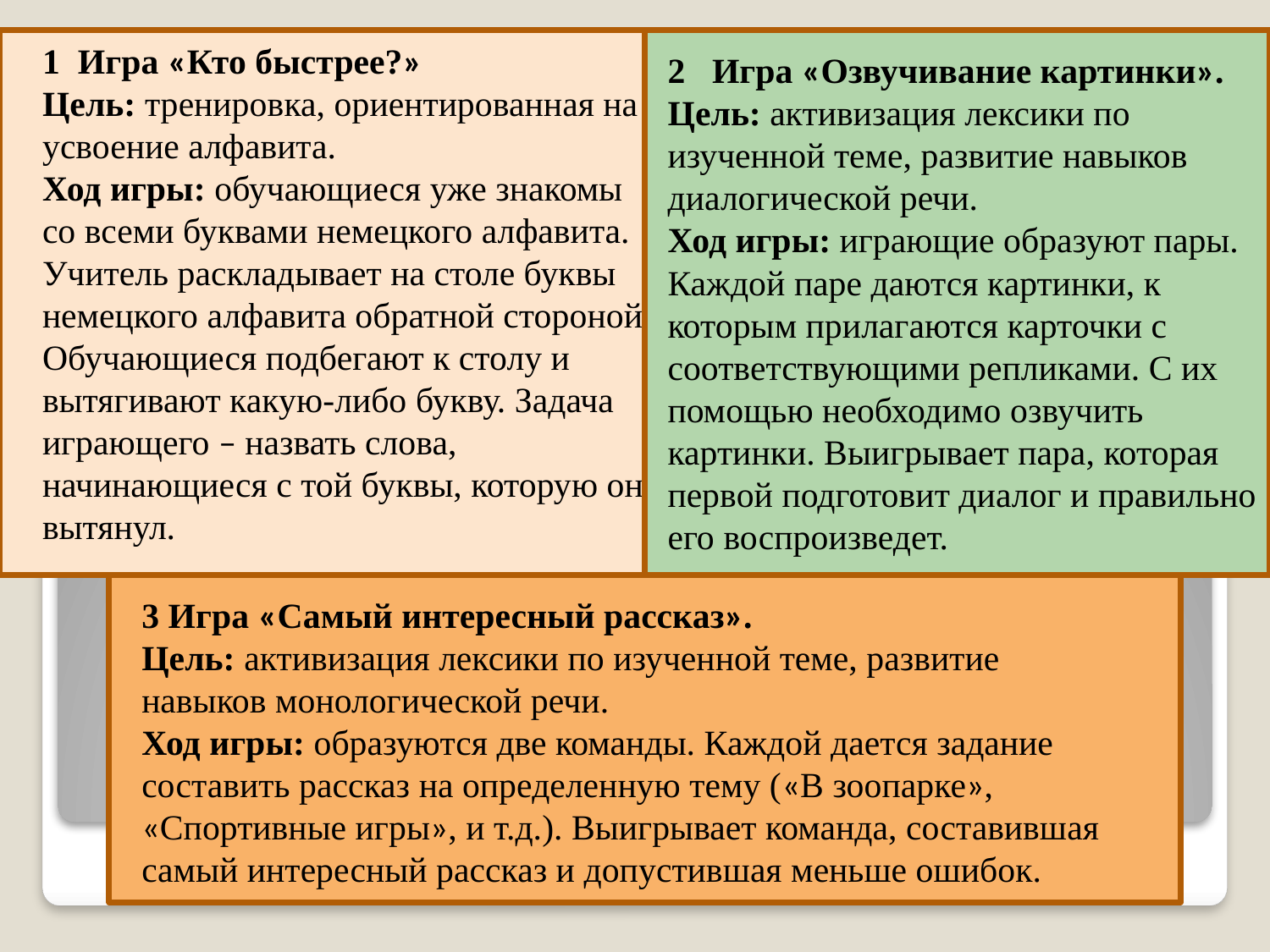

1  Игра «Кто быстрее?»
Цель: тренировка, ориентированная на усвоение алфавита.
Ход игры: обучающиеся уже знакомы со всеми буквами немецкого алфавита.
Учитель раскладывает на столе буквы немецкого алфавита обратной стороной. Обучающиеся подбегают к столу и вытягивают какую-либо букву. Задача играющего – назвать слова, начинающиеся с той буквы, которую он вытянул.

2   Игра «Озвучивание картинки».
Цель: активизация лексики по изученной теме, развитие навыков диалогической речи.
Ход игры: играющие образуют пары. Каждой паре даются картинки, к которым прилагаются карточки с соответствующими репликами. С их помощью необходимо озвучить картинки. Выигрывает пара, которая первой подготовит диалог и правильно его воспроизведет.

3 Игра «Самый интересный рассказ».
Цель: активизация лексики по изученной теме, развитие навыков монологической речи.
Ход игры: образуются две команды. Каждой дается задание составить рассказ на определенную тему («В зоопарке», «Спортивные игры», и т.д.). Выигрывает команда, составившая самый интересный рассказ и допустившая меньше ошибок.